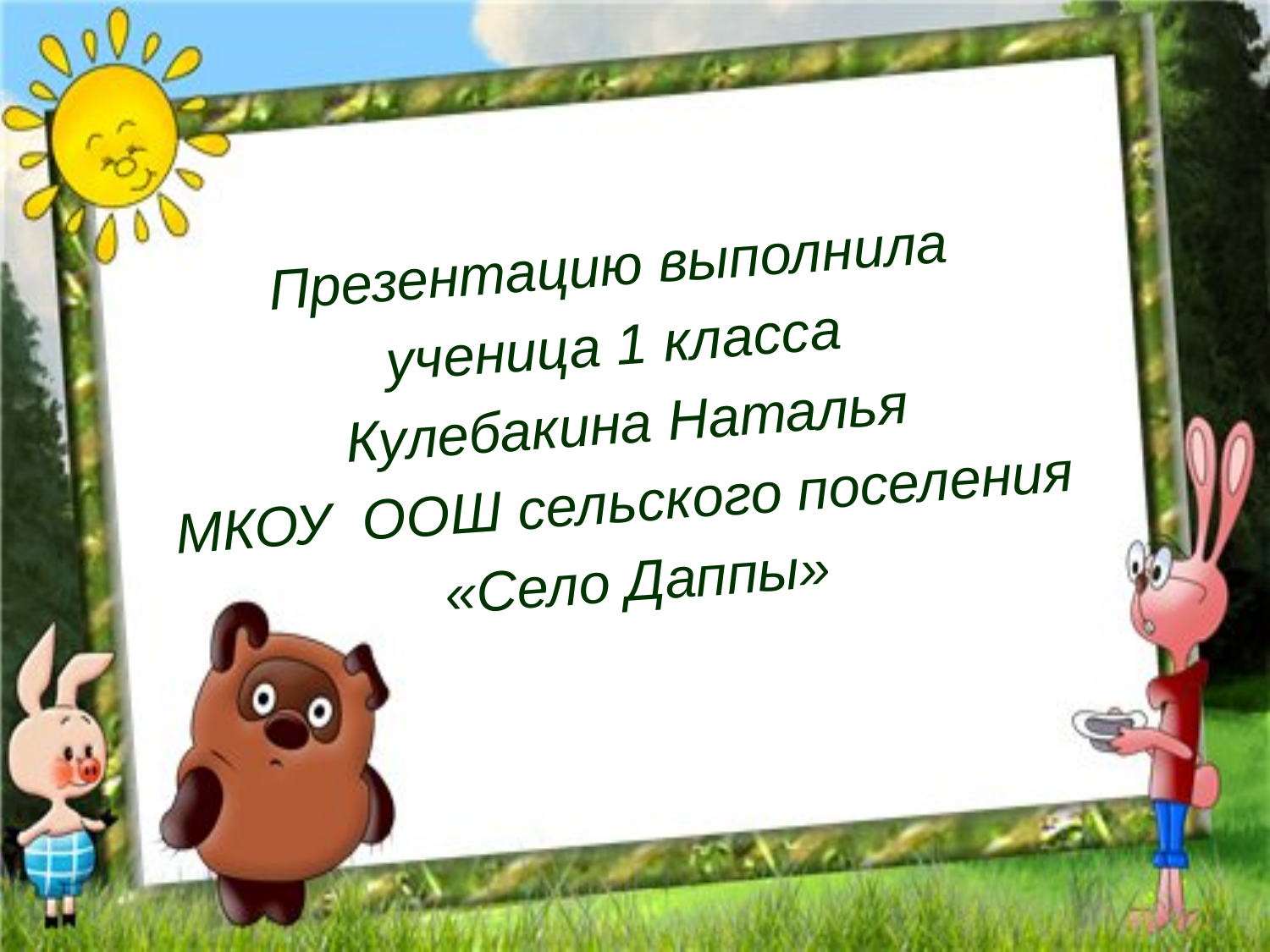

Презентацию выполнила
ученица 1 класса
Кулебакина Наталья
МКОУ  ООШ сельского поселения
«Село Даппы»